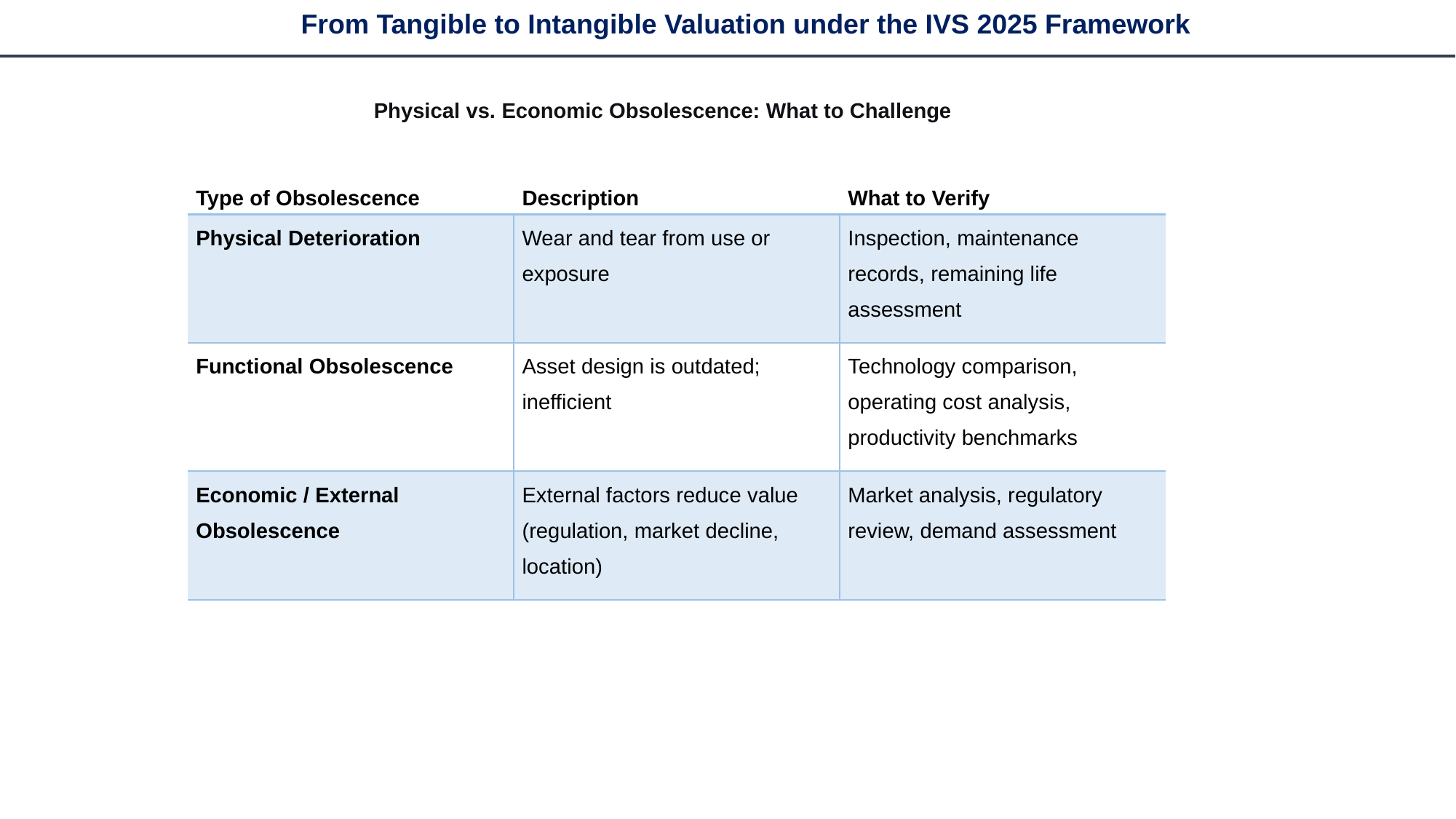

From Tangible to Intangible Valuation under the IVS 2025 Framework
Physical vs. Economic Obsolescence: What to Challenge
| Type of Obsolescence | Description | What to Verify |
| --- | --- | --- |
| Physical Deterioration | Wear and tear from use or exposure | Inspection, maintenance records, remaining life assessment |
| Functional Obsolescence | Asset design is outdated; inefficient | Technology comparison, operating cost analysis, productivity benchmarks |
| Economic / External Obsolescence | External factors reduce value (regulation, market decline, location) | Market analysis, regulatory review, demand assessment |